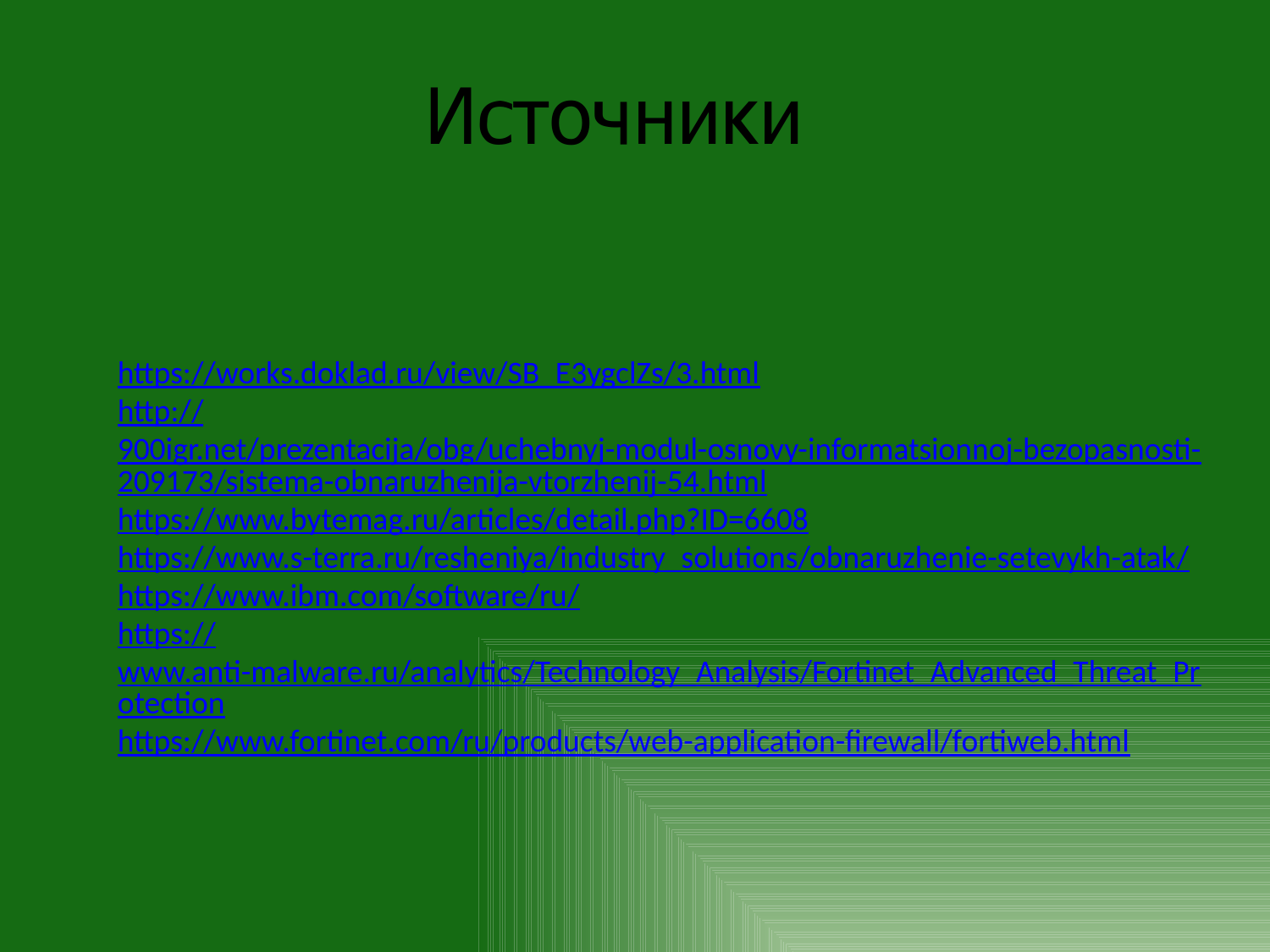

Источники
https://works.doklad.ru/view/SB_E3ygclZs/3.html
http://900igr.net/prezentacija/obg/uchebnyj-modul-osnovy-informatsionnoj-bezopasnosti-209173/sistema-obnaruzhenija-vtorzhenij-54.html
https://www.bytemag.ru/articles/detail.php?ID=6608
https://www.s-terra.ru/resheniya/industry_solutions/obnaruzhenie-setevykh-atak/
https://www.ibm.com/software/ru/
https://www.anti-malware.ru/analytics/Technology_Analysis/Fortinet_Advanced_Threat_Protection
https://www.fortinet.com/ru/products/web-application-firewall/fortiweb.html